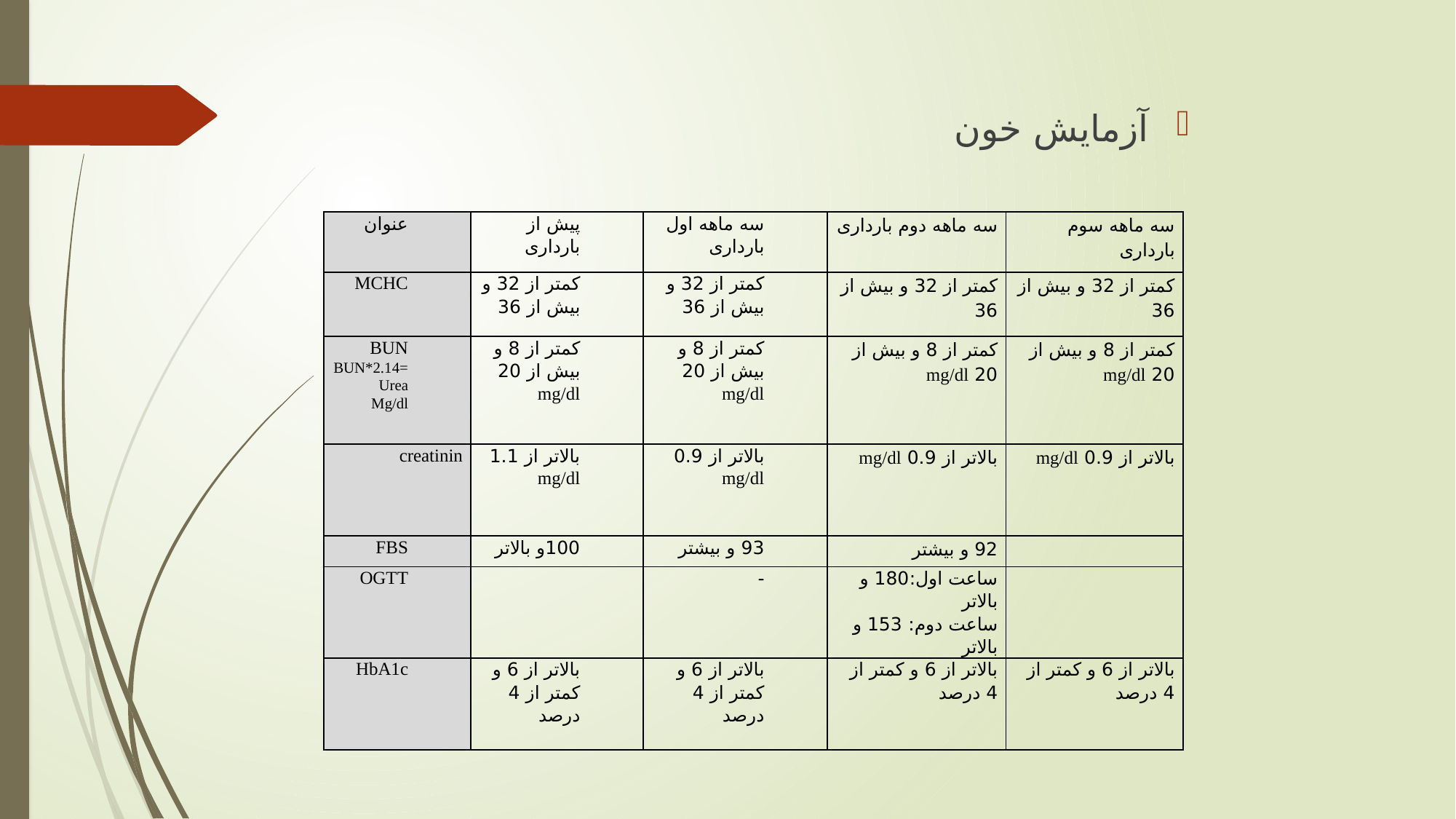

آزمایش خون

| عنوان | پیش از بارداری | سه ماهه اول بارداری | سه ماهه دوم بارداری | سه ماهه سوم بارداری |
| --- | --- | --- | --- | --- |
| MCHC | کمتر از 32 و بیش از 36 | کمتر از 32 و بیش از 36 | کمتر از 32 و بیش از 36 | کمتر از 32 و بیش از 36 |
| BUN BUN\*2.14=Urea Mg/dl | کمتر از 8 و بیش از 20 mg/dl | کمتر از 8 و بیش از 20 mg/dl | کمتر از 8 و بیش از 20 mg/dl | کمتر از 8 و بیش از 20 mg/dl |
| creatinin | بالاتر از 1.1 mg/dl | بالاتر از 0.9 mg/dl | بالاتر از 0.9 mg/dl | بالاتر از 0.9 mg/dl |
| FBS | 100و بالاتر | 93 و بیشتر | 92 و بیشتر |  |
| OGTT |  | − | ساعت اول:180 و بالاتر ساعت دوم: 153 و بالاتر |  |
| HbA1c | بالاتر از 6 و کمتر از 4 درصد | بالاتر از 6 و کمتر از 4 درصد | بالاتر از 6 و کمتر از 4 درصد | بالاتر از 6 و کمتر از 4 درصد |